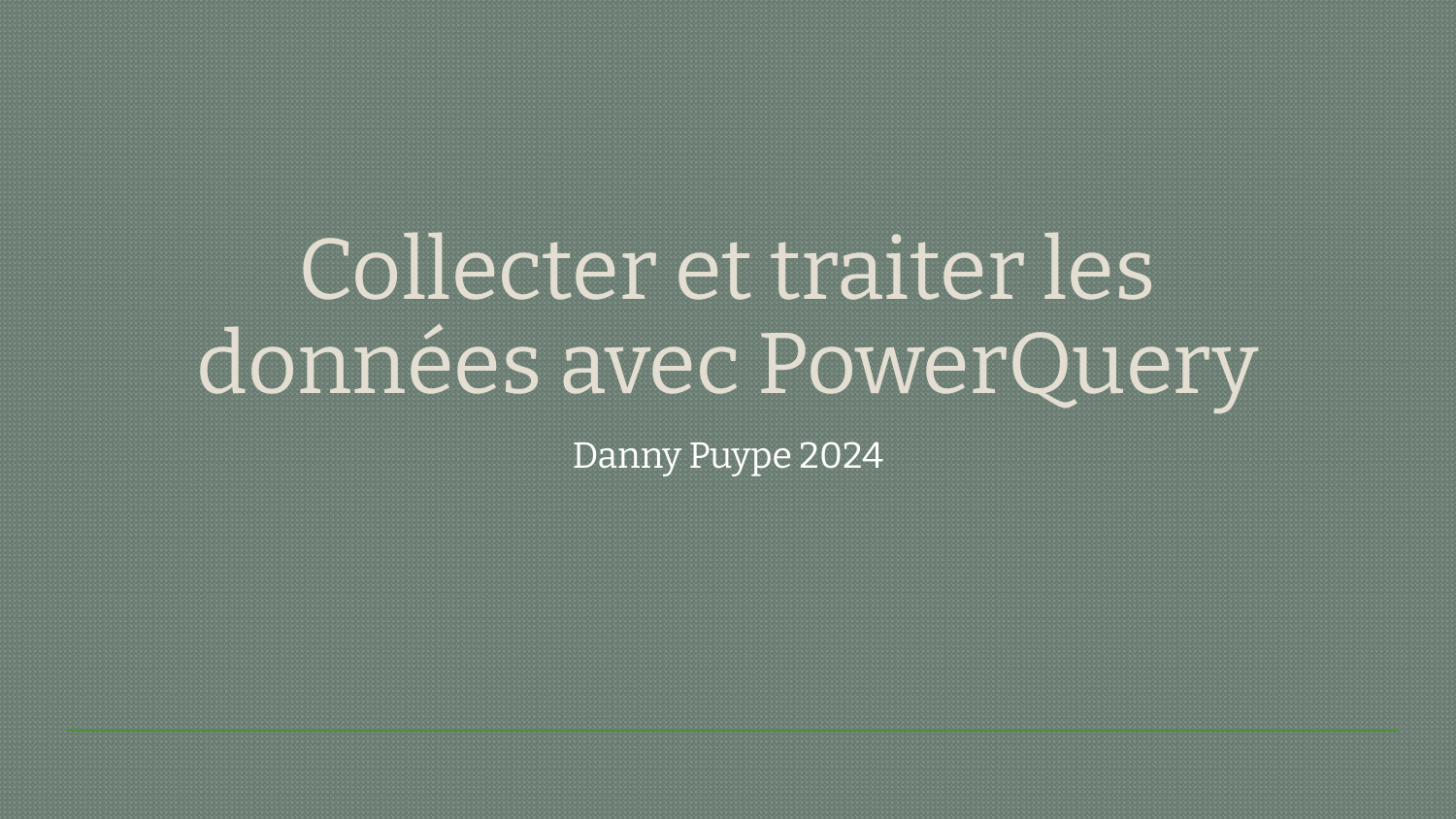

# Collecter et traiter les données avec PowerQuery
Danny Puype 2024